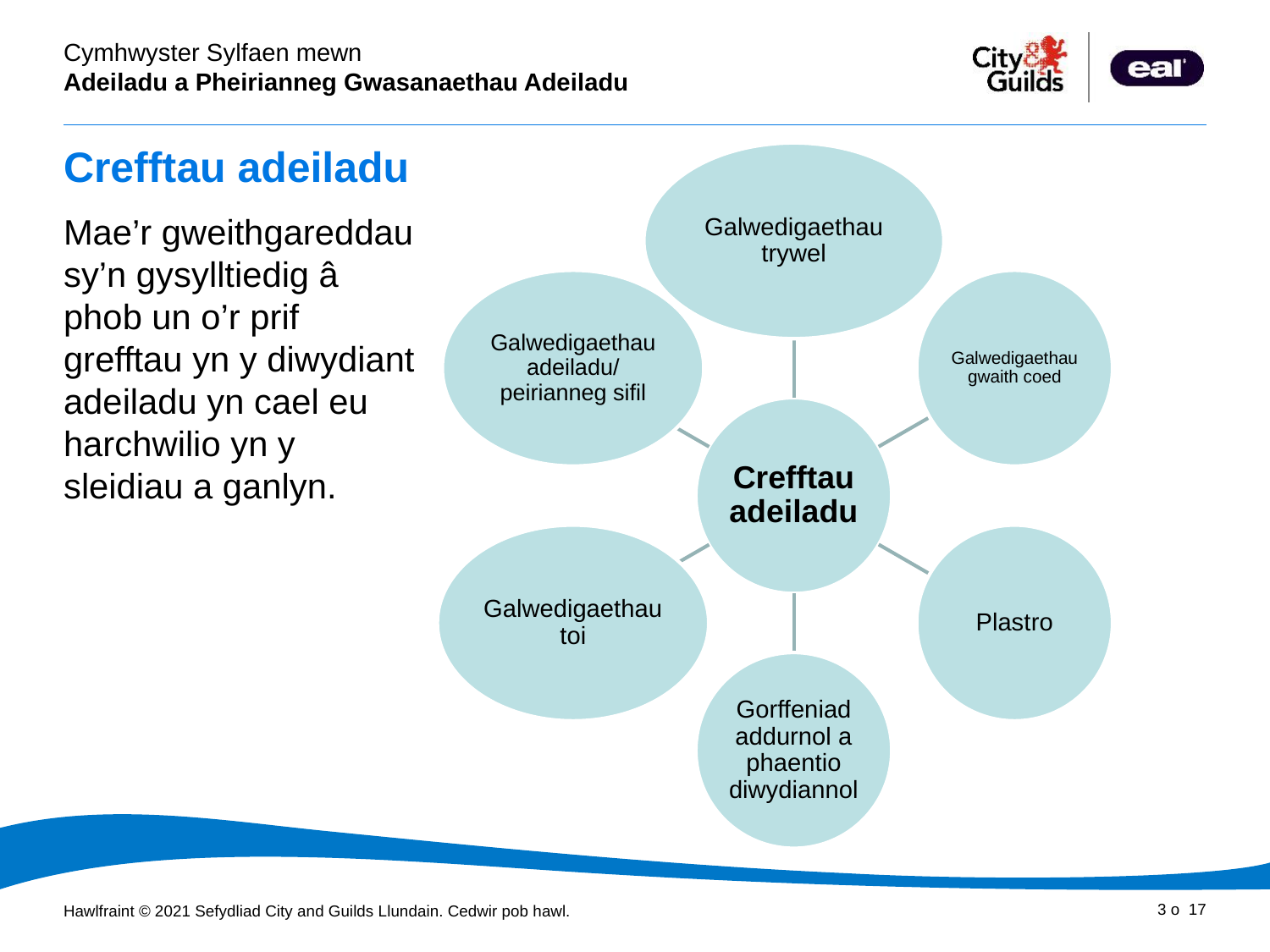

# Crefftau adeiladu
Crefftau adeiladu

Galwedigaethau trywel

Galwedigaethau gwaith coed

Plastro

Gorffeniad addurnol a phaentio diwydiannol

Galwedigaethau toi

Galwedigaethau adeiladu/ peirianneg sifil
Mae’r gweithgareddau sy’n gysylltiedig â phob un o’r prif grefftau yn y diwydiant adeiladu yn cael eu harchwilio yn y sleidiau a ganlyn.